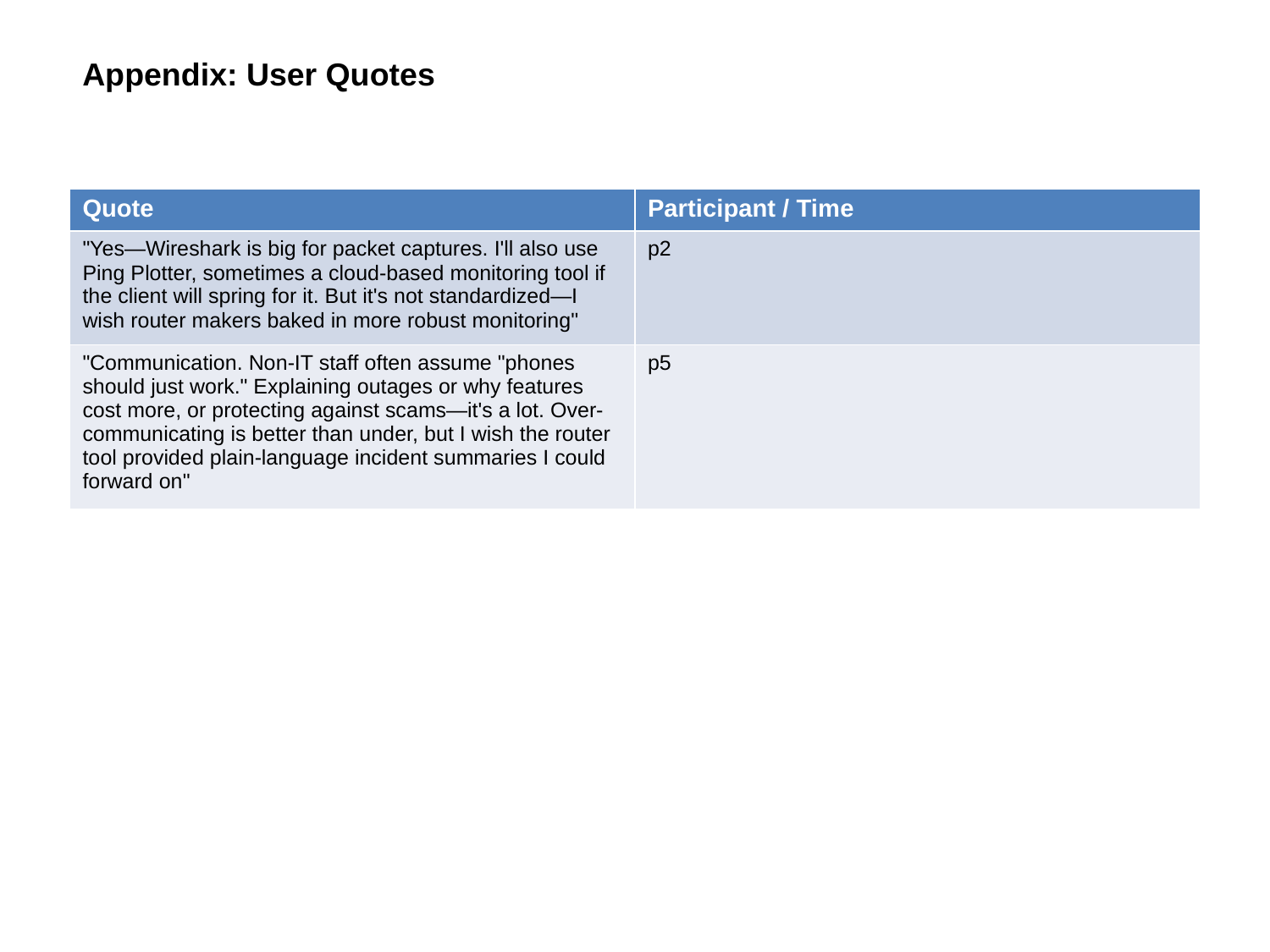

Appendix: User Quotes
| Quote | Participant / Time |
| --- | --- |
| "Yes—Wireshark is big for packet captures. I'll also use Ping Plotter, sometimes a cloud-based monitoring tool if the client will spring for it. But it's not standardized—I wish router makers baked in more robust monitoring" | p2 |
| "Communication. Non-IT staff often assume "phones should just work." Explaining outages or why features cost more, or protecting against scams—it's a lot. Over-communicating is better than under, but I wish the router tool provided plain-language incident summaries I could forward on" | p5 |